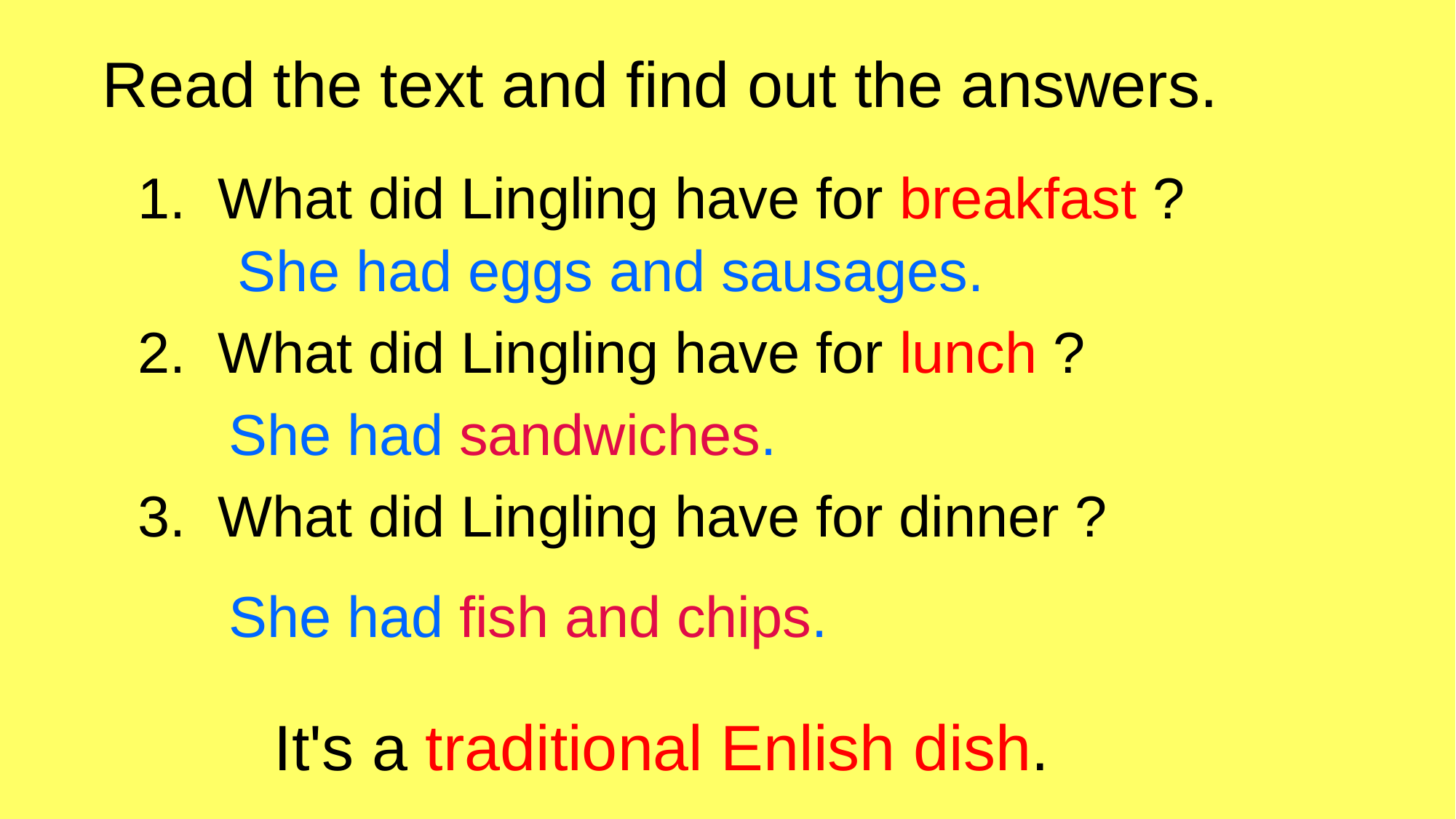

# Read the text and find out the answers.
1.  What did Lingling have for breakfast ?
She had eggs and sausages.
2.  What did Lingling have for lunch ?
She had sandwiches.
3.  What did Lingling have for dinner ?
She had fish and chips.
It's a traditional Enlish dish.